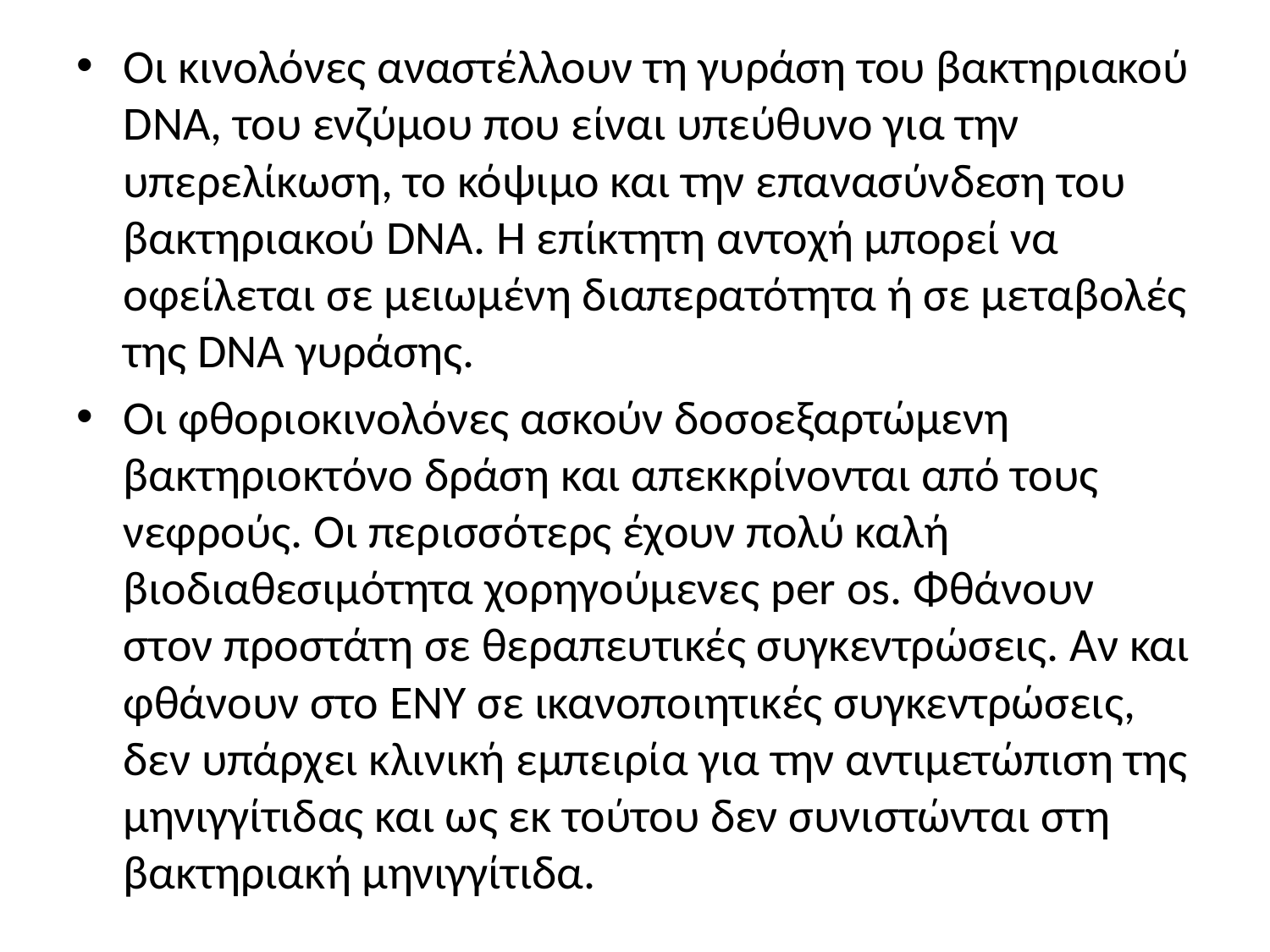

Οι κινολόνες αναστέλλουν τη γυράση του βακτηριακού DNA, του ενζύμου που είναι υπεύθυνο για την υπερελίκωση, το κόψιμο και την επανασύνδεση του βακτηριακού DNA. Η επίκτητη αντοχή μπορεί να οφείλεται σε μειωμένη διαπερατότητα ή σε μεταβολές της DNA γυράσης.
Οι φθοριοκινολόνες ασκούν δοσοεξαρτώμενη βακτηριοκτόνο δράση και απεκκρίνονται από τους νεφρούς. Οι περισσότερς έχουν πολύ καλή βιοδιαθεσιμότητα χορηγούμενες per os. Φθάνουν στον προστάτη σε θεραπευτικές συγκεντρώσεις. Αν και φθάνουν στο ΕΝΥ σε ικανοποιητικές συγκεντρώσεις, δεν υπάρχει κλινική εμπειρία για την αντιμετώπιση της μηνιγγίτιδας και ως εκ τούτου δεν συνιστώνται στη βακτηριακή μηνιγγίτιδα.